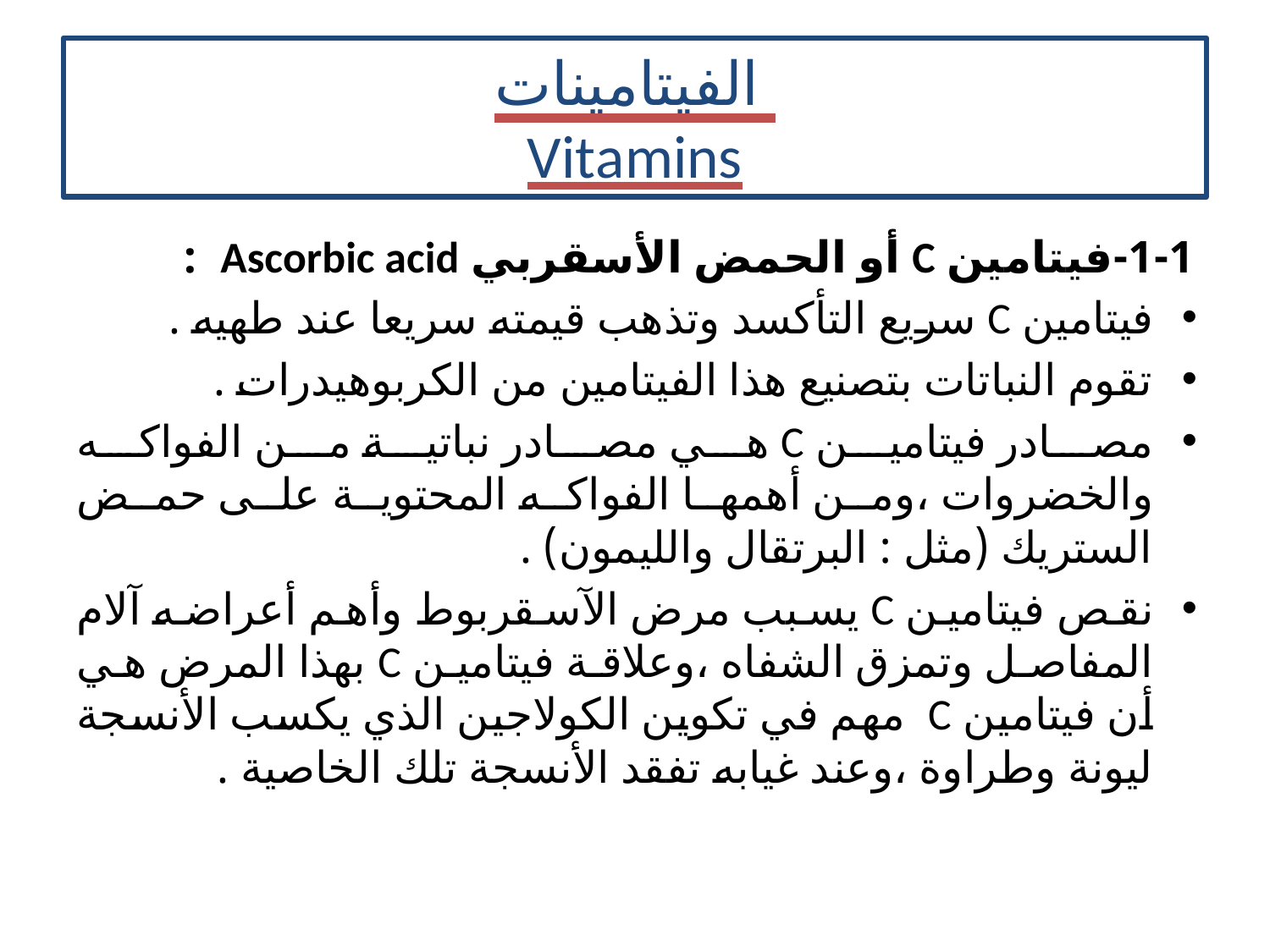

# الفيتامينات Vitamins
1-1-فيتامين C أو الحمض الأسقربي Ascorbic acid  :
فيتامين C سريع التأكسد وتذهب قيمته سريعا عند طهيه .
تقوم النباتات بتصنيع هذا الفيتامين من الكربوهيدرات .
مصادر فيتامين C هي مصادر نباتية من الفواكه والخضروات ،ومن أهمها الفواكه المحتوية على حمض الستريك (مثل : البرتقال والليمون) .
نقص فيتامين C يسبب مرض الآسقربوط وأهم أعراضه آلام المفاصل وتمزق الشفاه ،وعلاقة فيتامين C بهذا المرض هي أن فيتامين C  مهم في تكوين الكولاجين الذي يكسب الأنسجة ليونة وطراوة ،وعند غيابه تفقد الأنسجة تلك الخاصية .